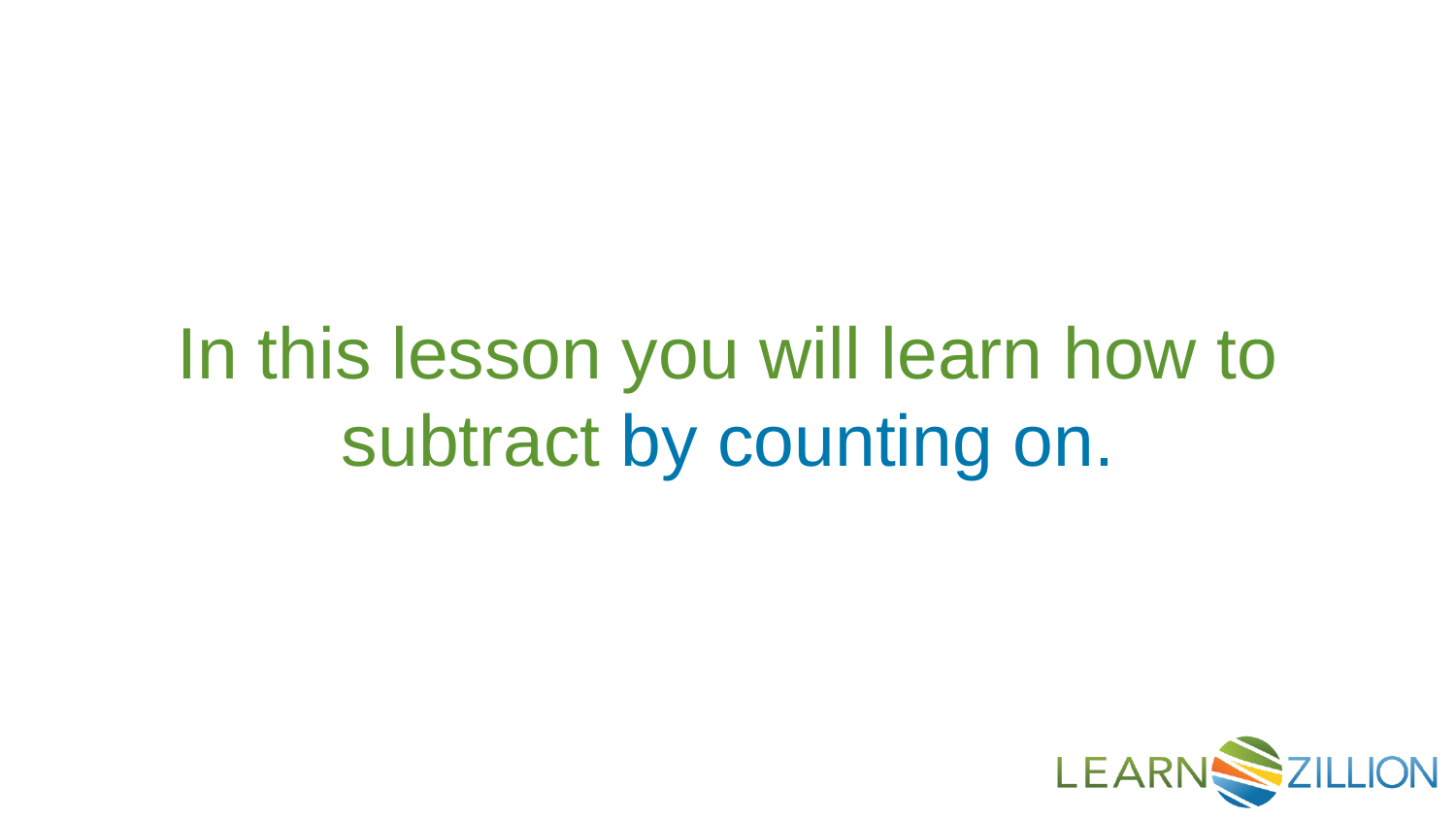

In this lesson you will learn how to subtract by counting on.